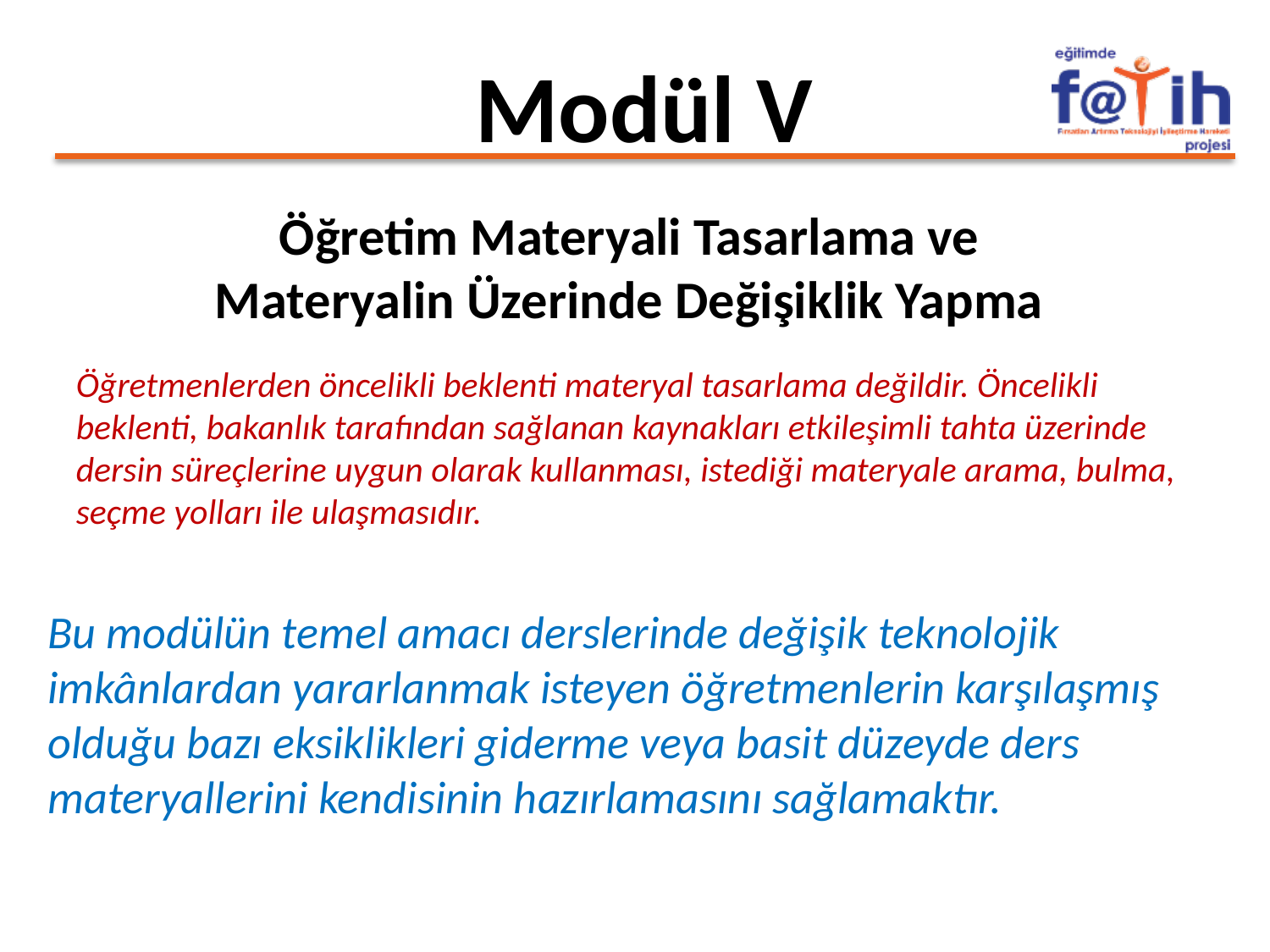

# Modül V
Öğretim Materyali Tasarlama ve Materyalin Üzerinde Değişiklik Yapma

Öğretmenlerden öncelikli beklenti materyal tasarlama değildir. Öncelikli beklenti, bakanlık tarafından sağlanan kaynakları etkileşimli tahta üzerinde dersin süreçlerine uygun olarak kullanması, istediği materyale arama, bulma, seçme yolları ile ulaşmasıdır.
Bu modülün temel amacı derslerinde değişik teknolojik imkânlardan yararlanmak isteyen öğretmenlerin karşılaşmış olduğu bazı eksiklikleri giderme veya basit düzeyde ders materyallerini kendisinin hazırlamasını sağlamaktır.